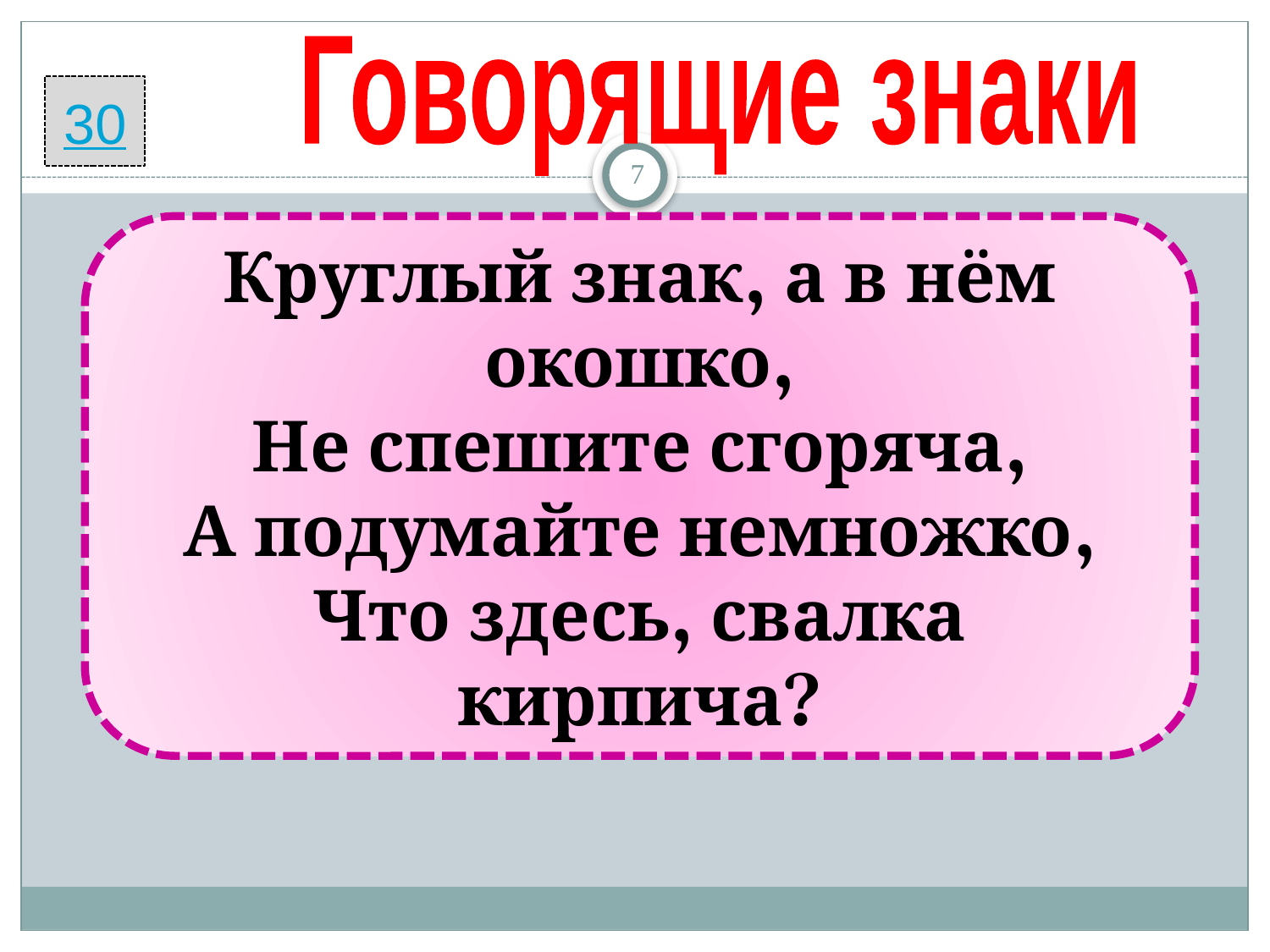

Говорящие знаки
30
7
Круглый знак, а в нём окошко,
Не спешите сгоряча,
А подумайте немножко,
Что здесь, свалка кирпича?